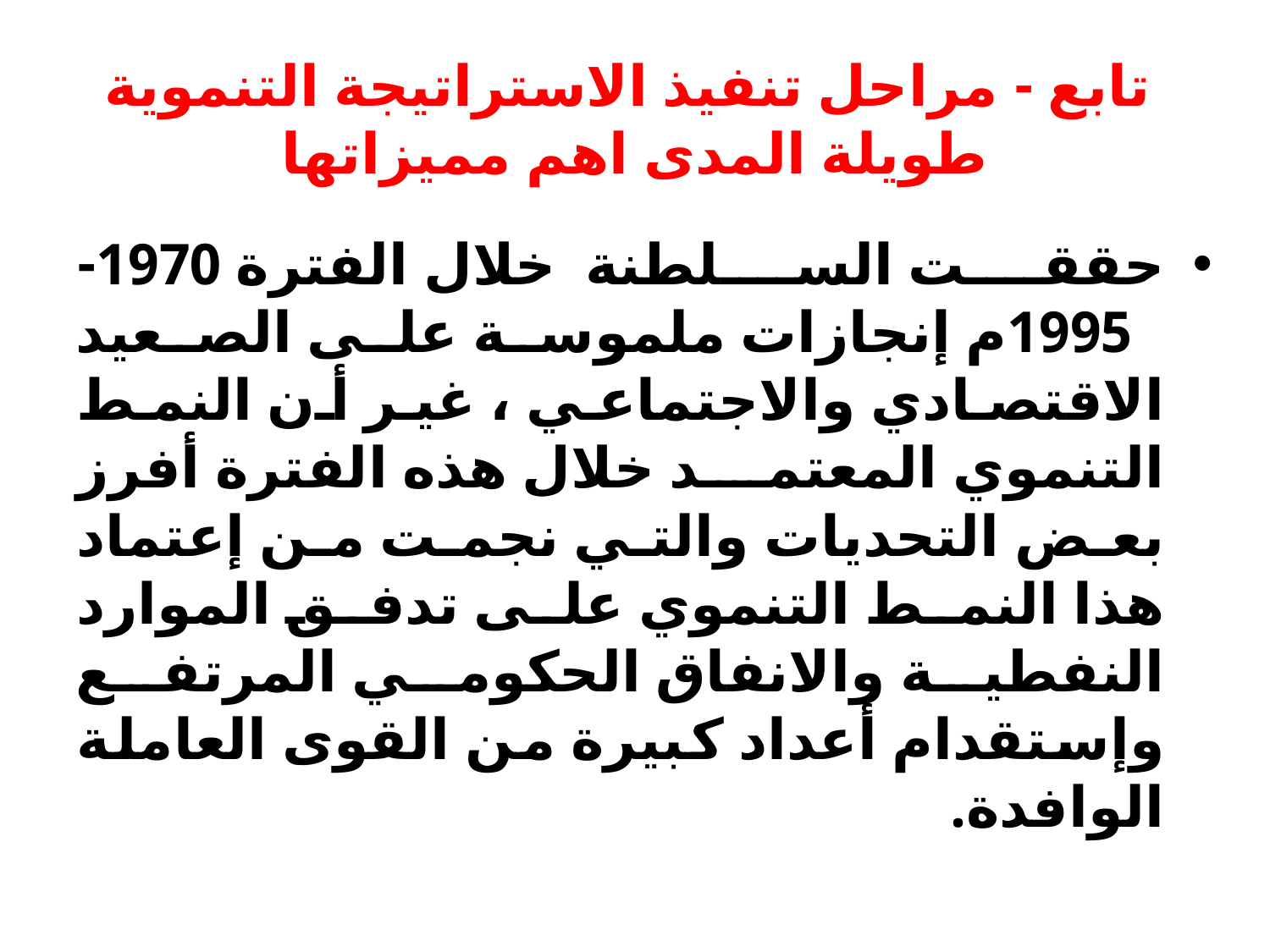

# تابع - مراحل تنفيذ الاستراتيجة التنموية طويلة المدى اهم مميزاتها
حققت السلطنة  خلال الفترة 1970-1995م إنجازات ملموسة على الصعيد الاقتصادي والاجتماعي ، غير أن النمط التنموي المعتمد خلال هذه الفترة أفرز بعض التحديات والتي نجمت من إعتماد هذا النمط التنموي على تدفق الموارد النفطية والانفاق الحكومي المرتفع وإستقدام أعداد كبيرة من القوى العاملة الوافدة.